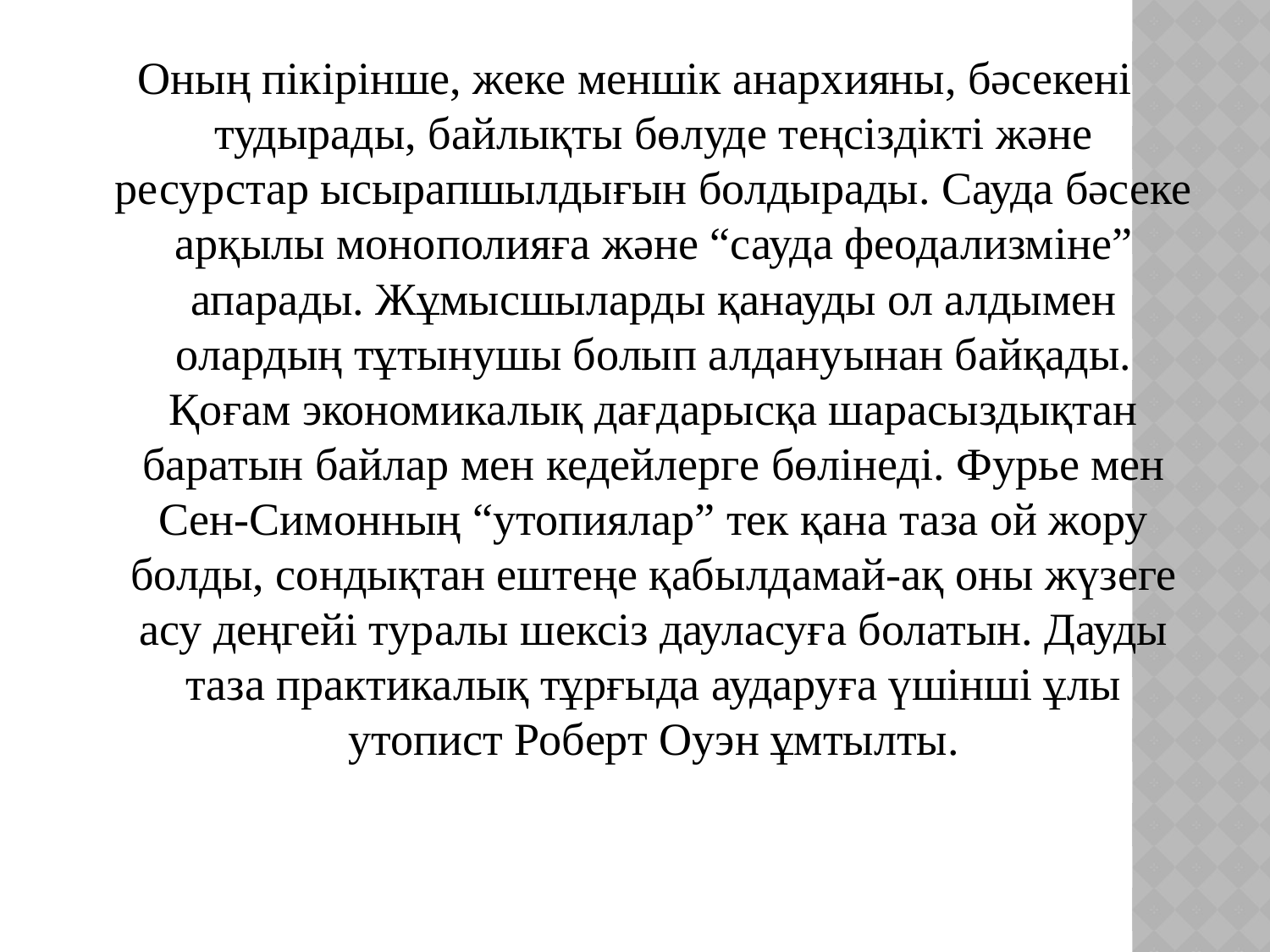

Оның пікірінше, жеке меншік анархияны, бәсекені тудырады, байлықты бөлуде теңсіздікті және ресурстар ысырапшылдығын болдырады. Сауда бәсеке арқылы монополияға және “сауда феодализміне” апарады. Жұмысшыларды қанауды ол алдымен олардың тұтынушы болып алдануынан байқады. Қоғам экономикалық дағдарысқа шарасыздықтан баратын байлар мен кедейлерге бөлінеді. Фурье мен Сен-Симонның “утопиялар” тек қана таза ой жору болды, сондықтан ештеңе қабылдамай-ақ оны жүзеге асу деңгейі туралы шексіз дауласуға болатын. Дауды таза практикалық тұрғыда аударуға үшінші ұлы утопист Роберт Оуэн ұмтылты.